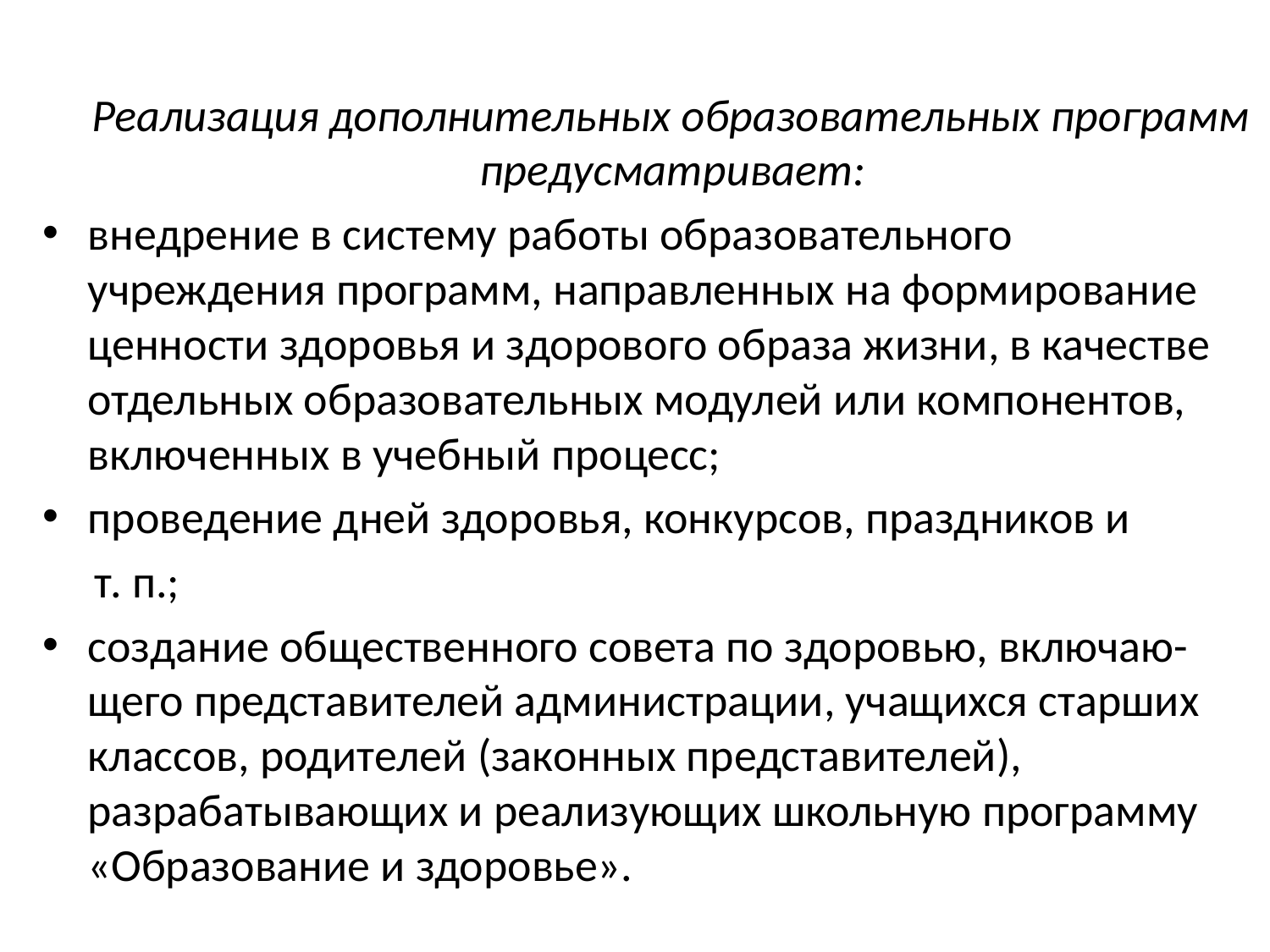

#
    Реализация дополнительных образовательных программ предусматривает:
внедрение в систему работы образовательного учреждения программ, направленных на формирование ценности здоровья и здорового образа жизни, в качестве отдельных образовательных модулей или компонентов, включенных в учебный процесс;
проведение дней здоровья, конкурсов, праздников и
     т. п.;
создание общественного совета по здоровью, включаю-
щего представителей администрации, учащихся старших классов, родителей (законных представителей), разрабатывающих и реализующих школьную программу «Образование и здоровье».